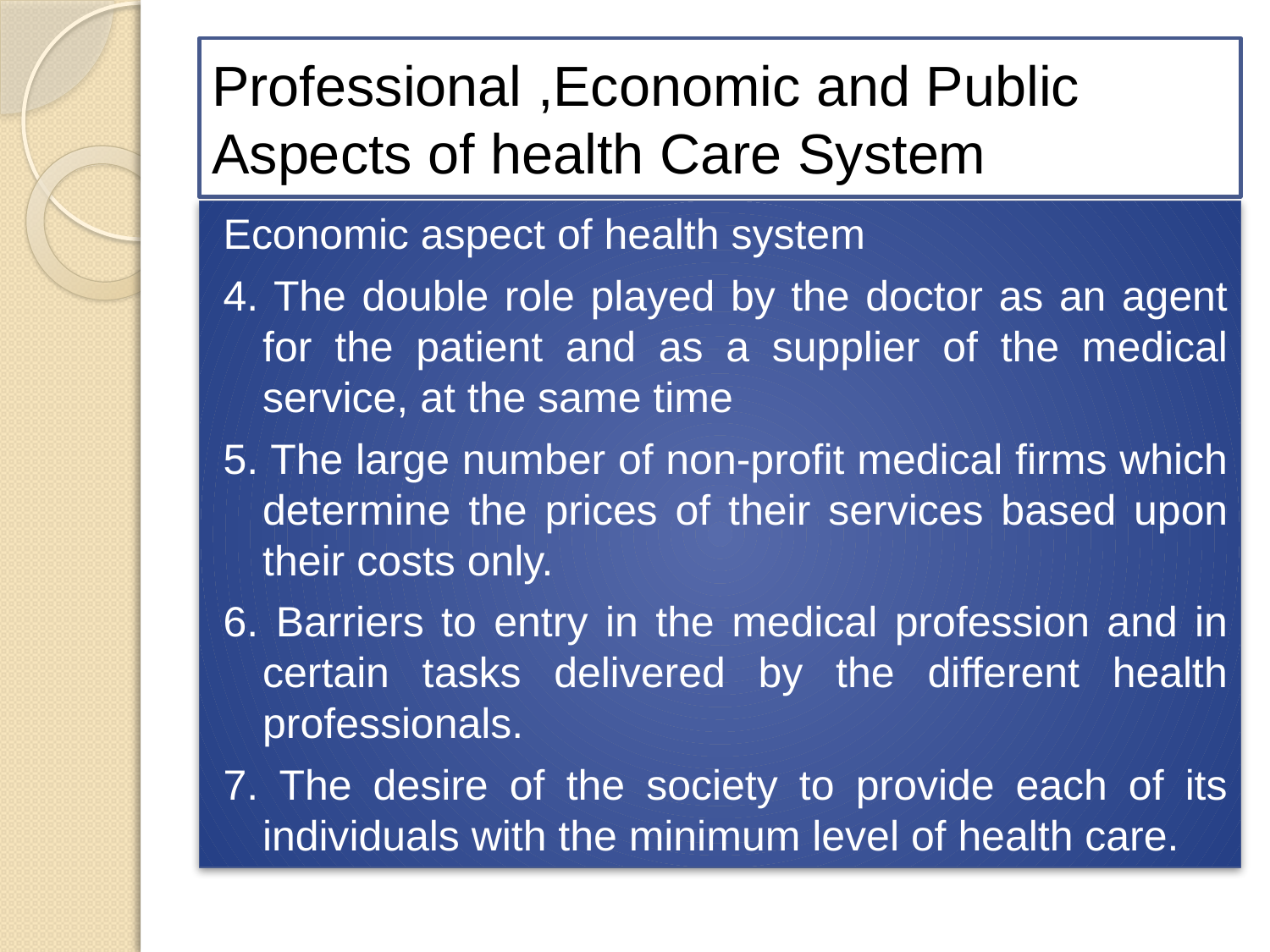

# Professional ,Economic and Public Aspects of health Care System
Economic aspect of health system
4. The double role played by the doctor as an agent for the patient and as a supplier of the medical service, at the same time
5. The large number of non-profit medical firms which determine the prices of their services based upon their costs only.
6. Barriers to entry in the medical profession and in certain tasks delivered by the different health professionals.
7. The desire of the society to provide each of its individuals with the minimum level of health care.